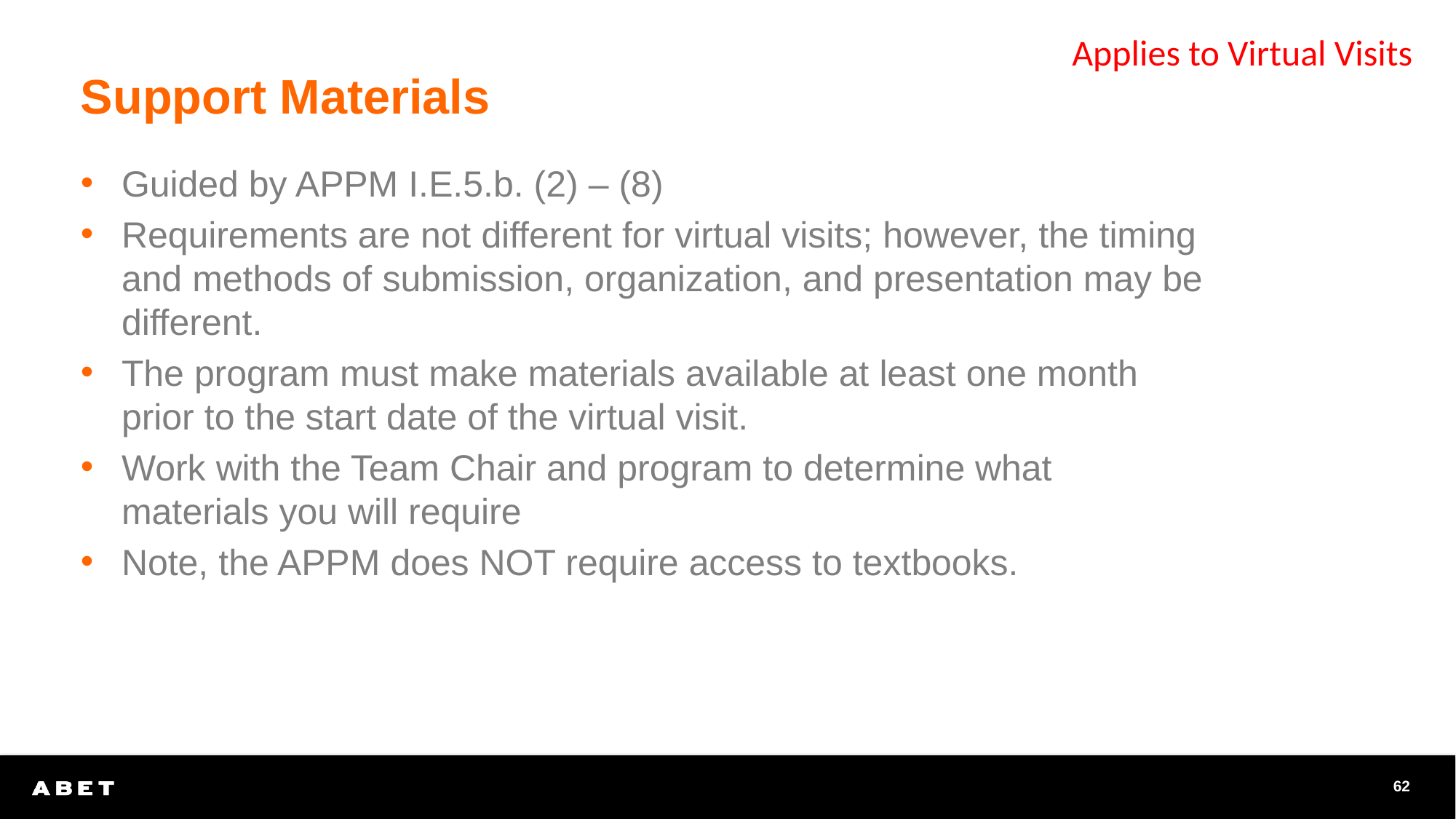

Applies to Virtual Visits
# Support Materials
Guided by APPM I.E.5.b. (2) – (8)
Requirements are not different for virtual visits; however, the timing and methods of submission, organization, and presentation may be different.
The program must make materials available at least one month prior to the start date of the virtual visit.
Work with the Team Chair and program to determine what materials you will require
Note, the APPM does NOT require access to textbooks.